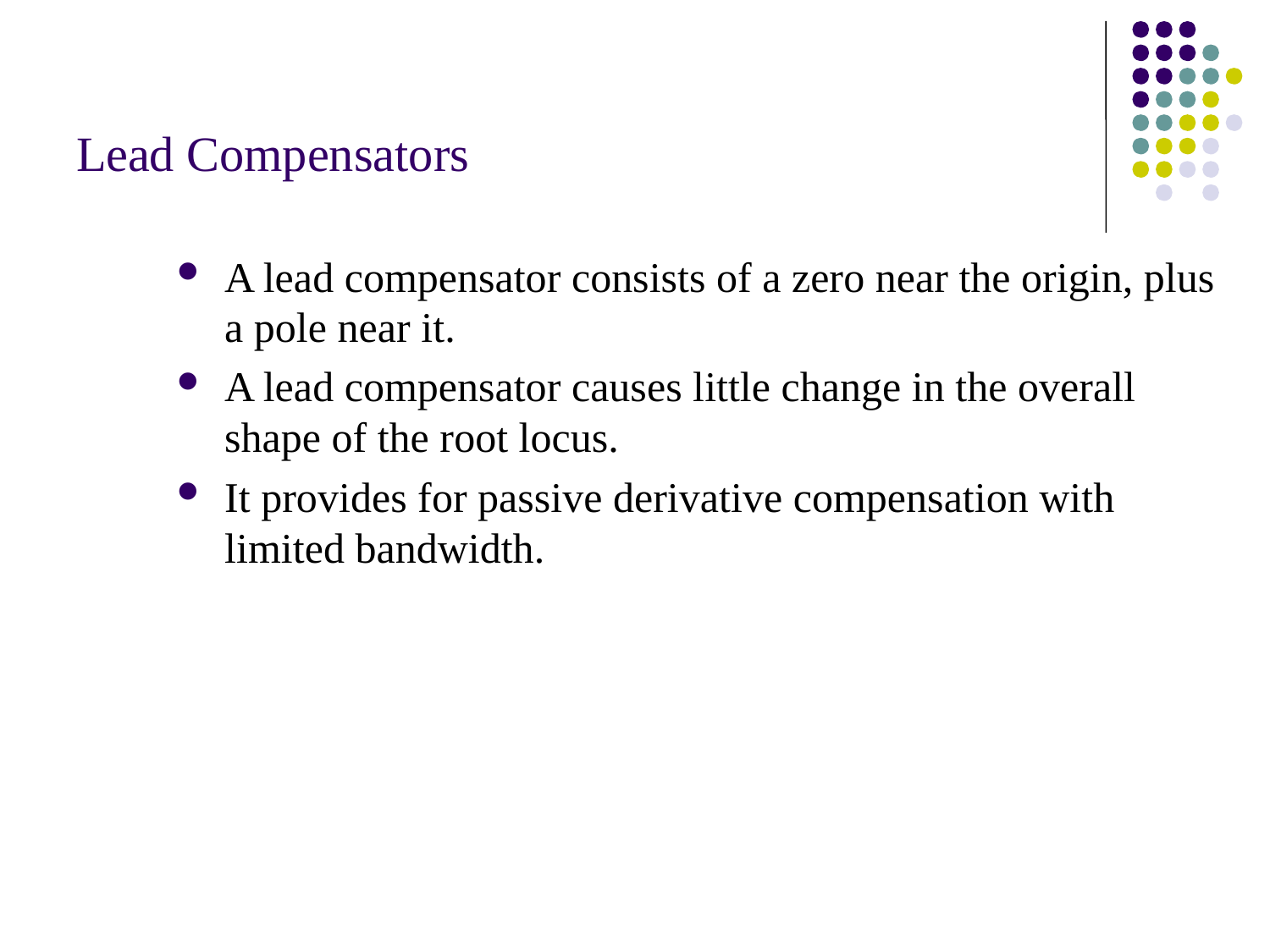

# Lead Compensators
A lead compensator consists of a zero near the origin, plus a pole near it.
A lead compensator causes little change in the overall shape of the root locus.
It provides for passive derivative compensation with limited bandwidth.